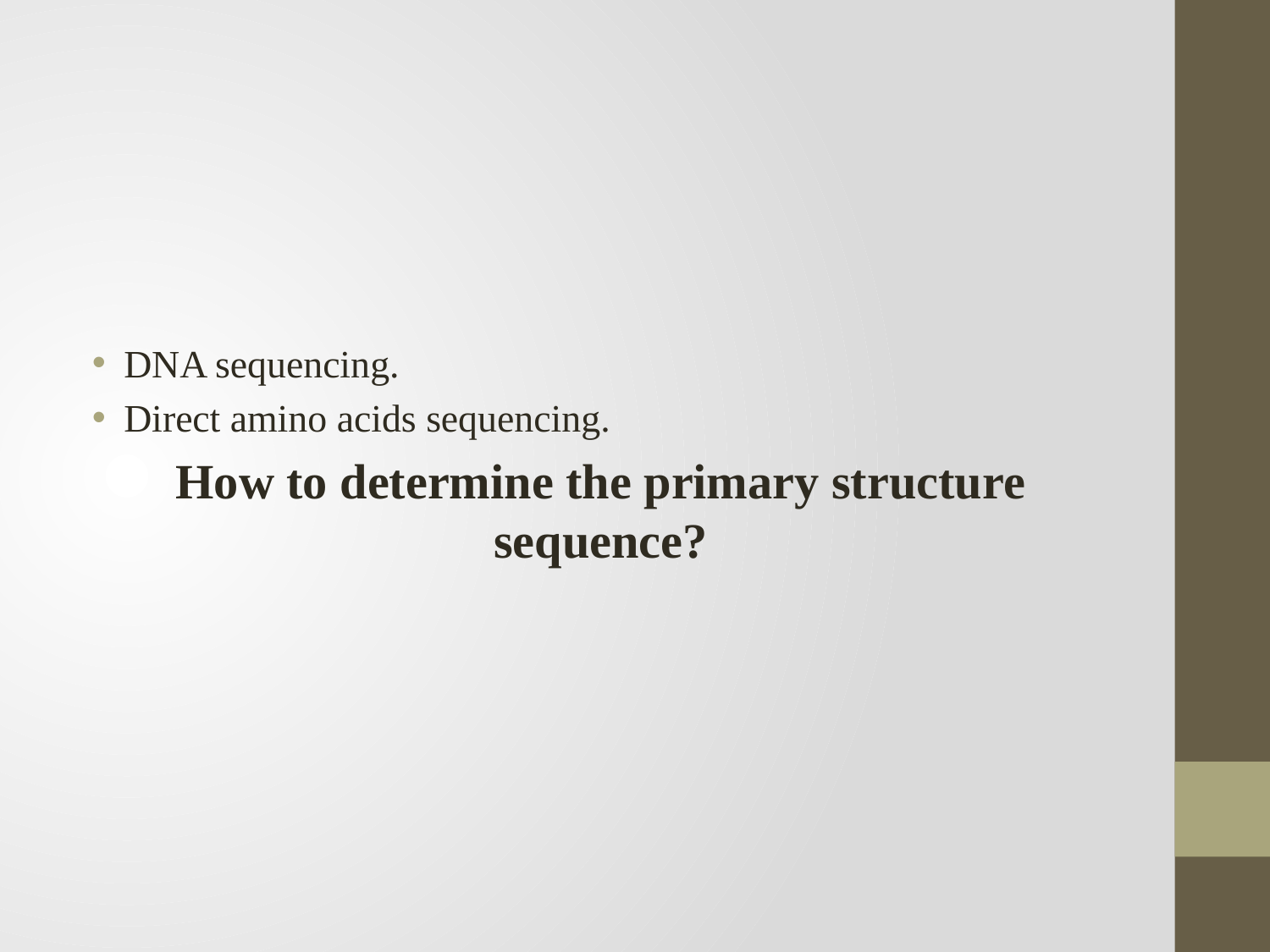

DNA sequencing.
Direct amino acids sequencing.
How to determine the primary structure sequence?